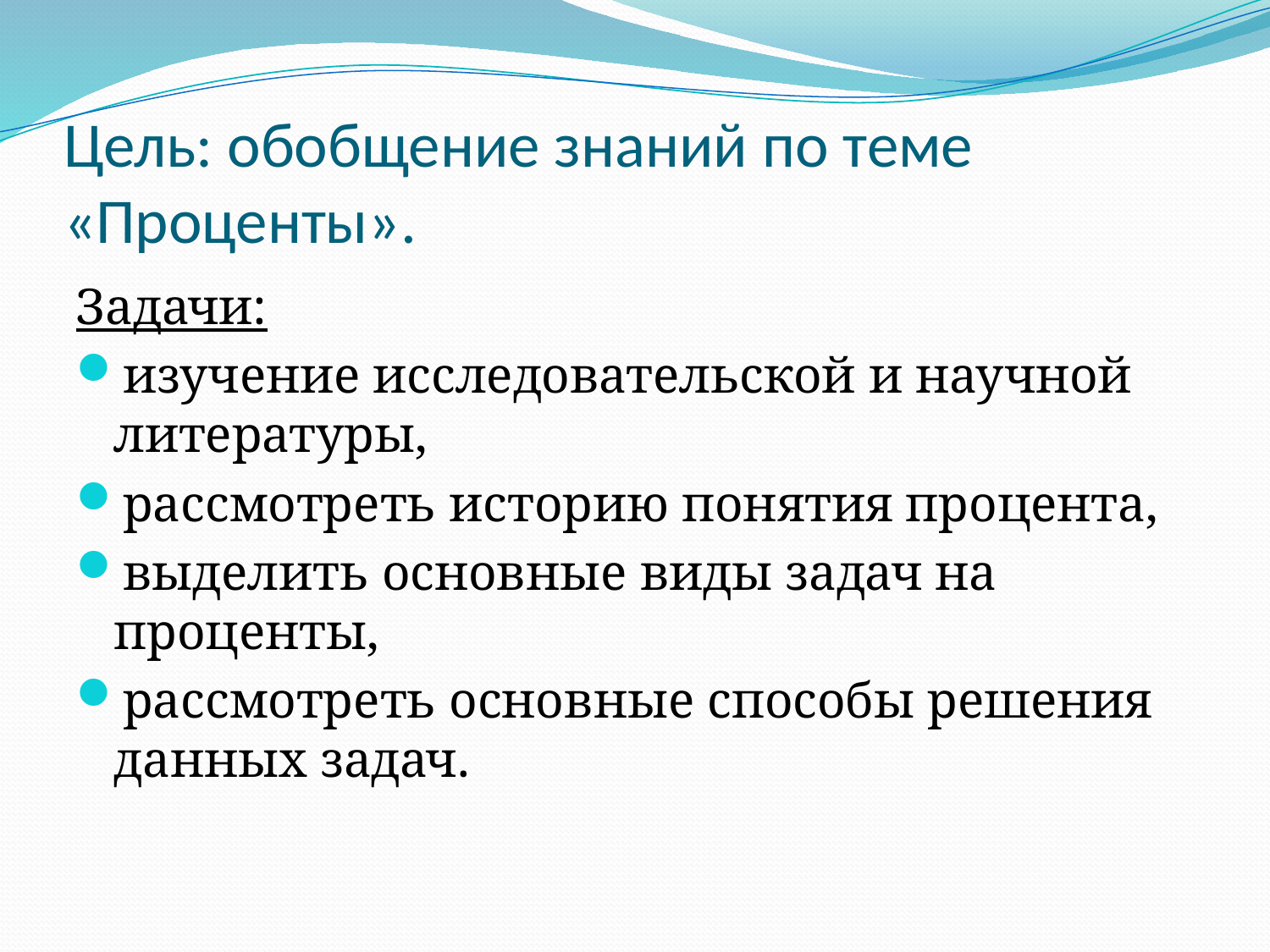

# Цель: обобщение знаний по теме «Проценты».
Задачи:
изучение исследовательской и научной литературы,
рассмотреть историю понятия процента,
выделить основные виды задач на проценты,
рассмотреть основные способы решения данных задач.